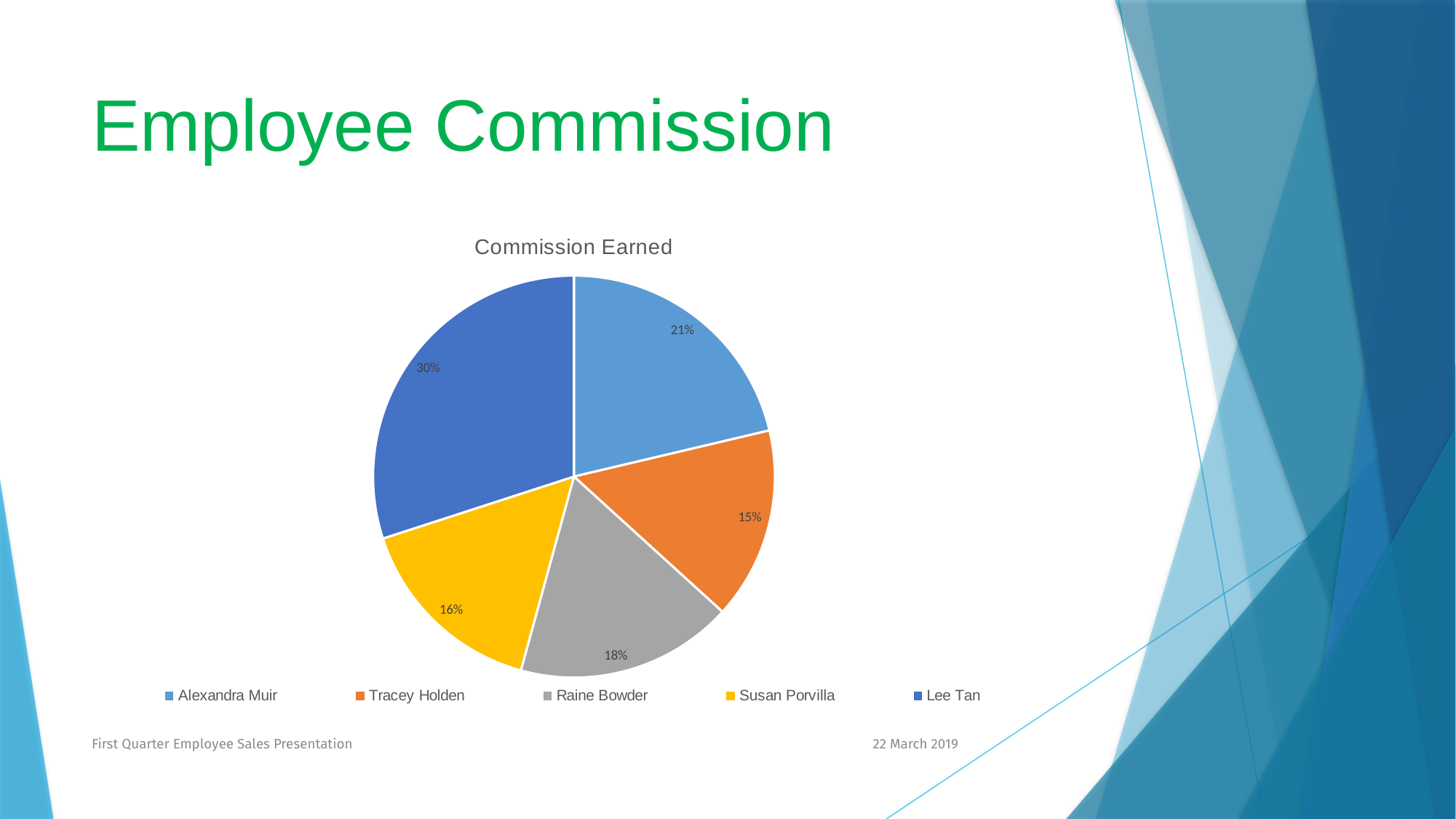

# Employee Commission

### Chart: Commission Earned

| Category | Commission Earned |
|---|---|
| Alexandra Muir | 2475.0 |
| Tracey Holden | 1793.7 |
| Raine Bowder | 2033.3999999999999 |
| Susan Porvilla | 1829.34 |
| Lee Tan | 3483.6 |
First Quarter Employee Sales Presentation
22 March 2019